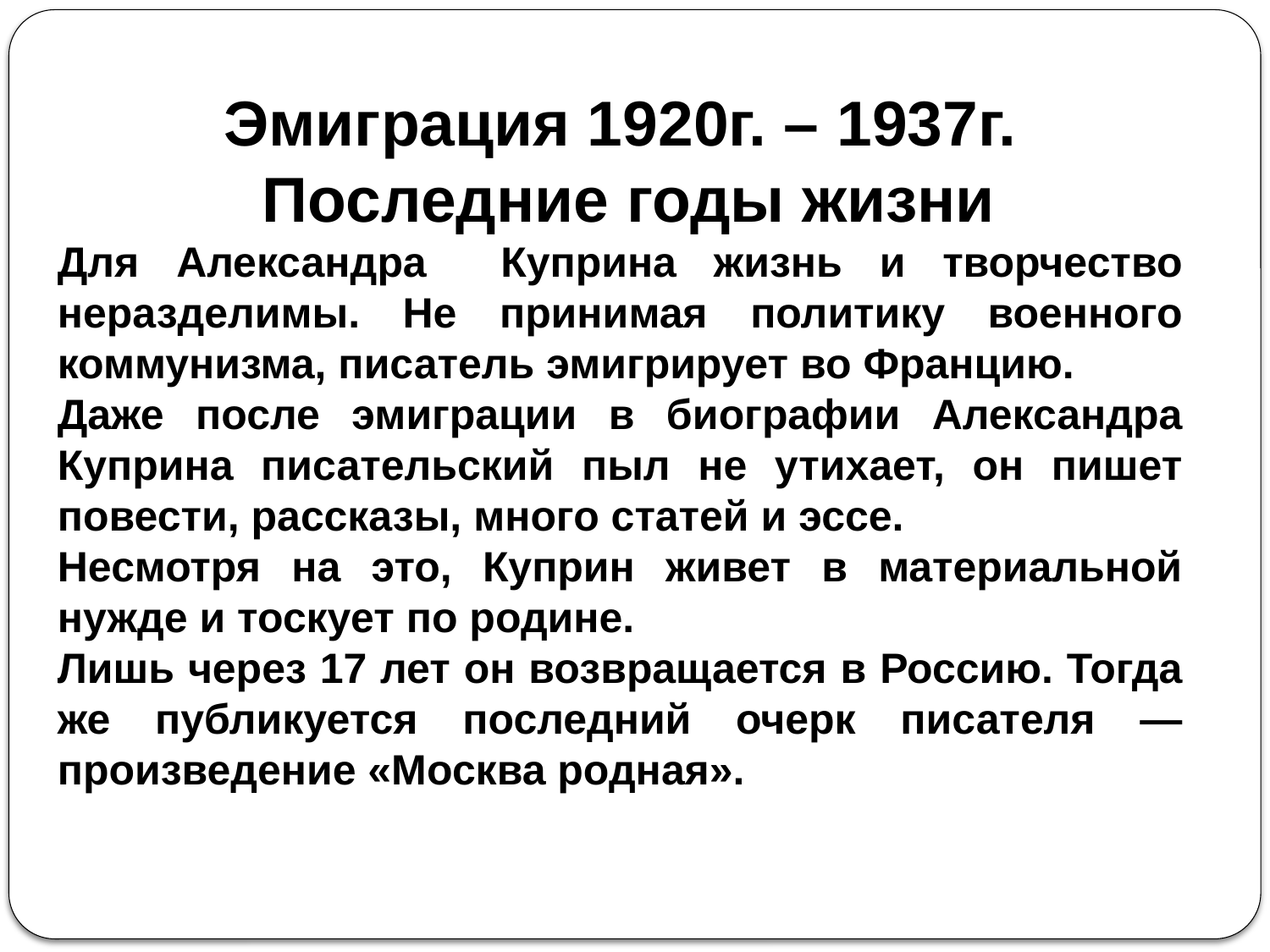

Эмиграция 1920г. – 1937г.
 Последние годы жизни
Для Александра  Куприна жизнь и творчество неразделимы. Не принимая политику военного коммунизма, писатель эмигрирует во Францию.
Даже после эмиграции в биографии Александра Куприна писательский пыл не утихает, он пишет повести, рассказы, много статей и эссе.
Несмотря на это, Куприн живет в материальной нужде и тоскует по родине.
Лишь через 17 лет он возвращается в Россию. Тогда же публикуется последний очерк писателя — произведение «Москва родная».